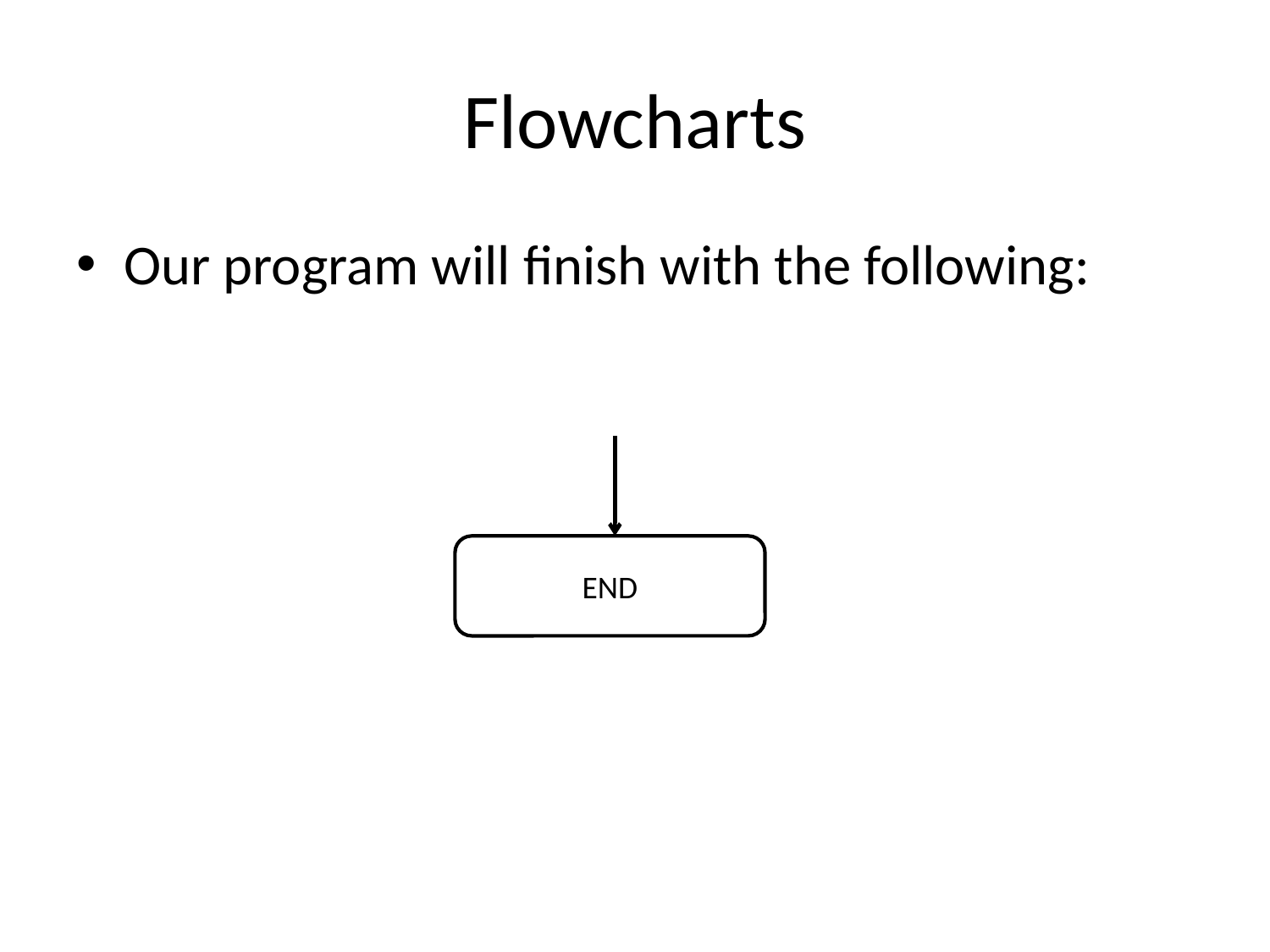

# Flowcharts
Our program will finish with the following:
END